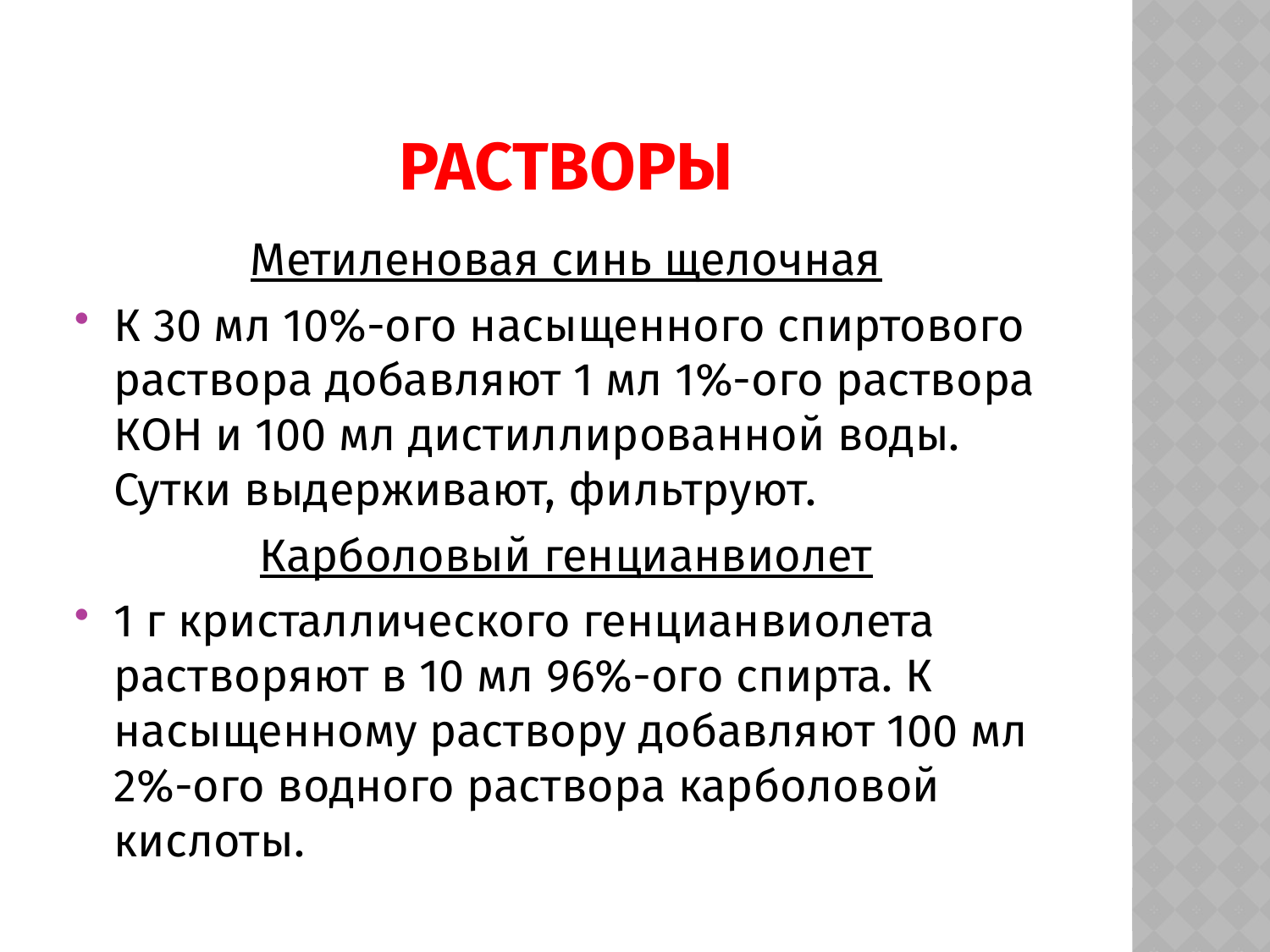

# РАстворы
Метиленовая синь щелочная
К 30 мл 10%-ого насыщенного спиртового раствора добавляют 1 мл 1%-ого раствора КОН и 100 мл дистиллированной воды. Сутки выдерживают, фильтруют.
Карболовый генцианвиолет
1 г кристаллического генцианвиолета растворяют в 10 мл 96%-ого спирта. К насыщенному раствору добавляют 100 мл 2%-ого водного раствора карболовой кислоты.